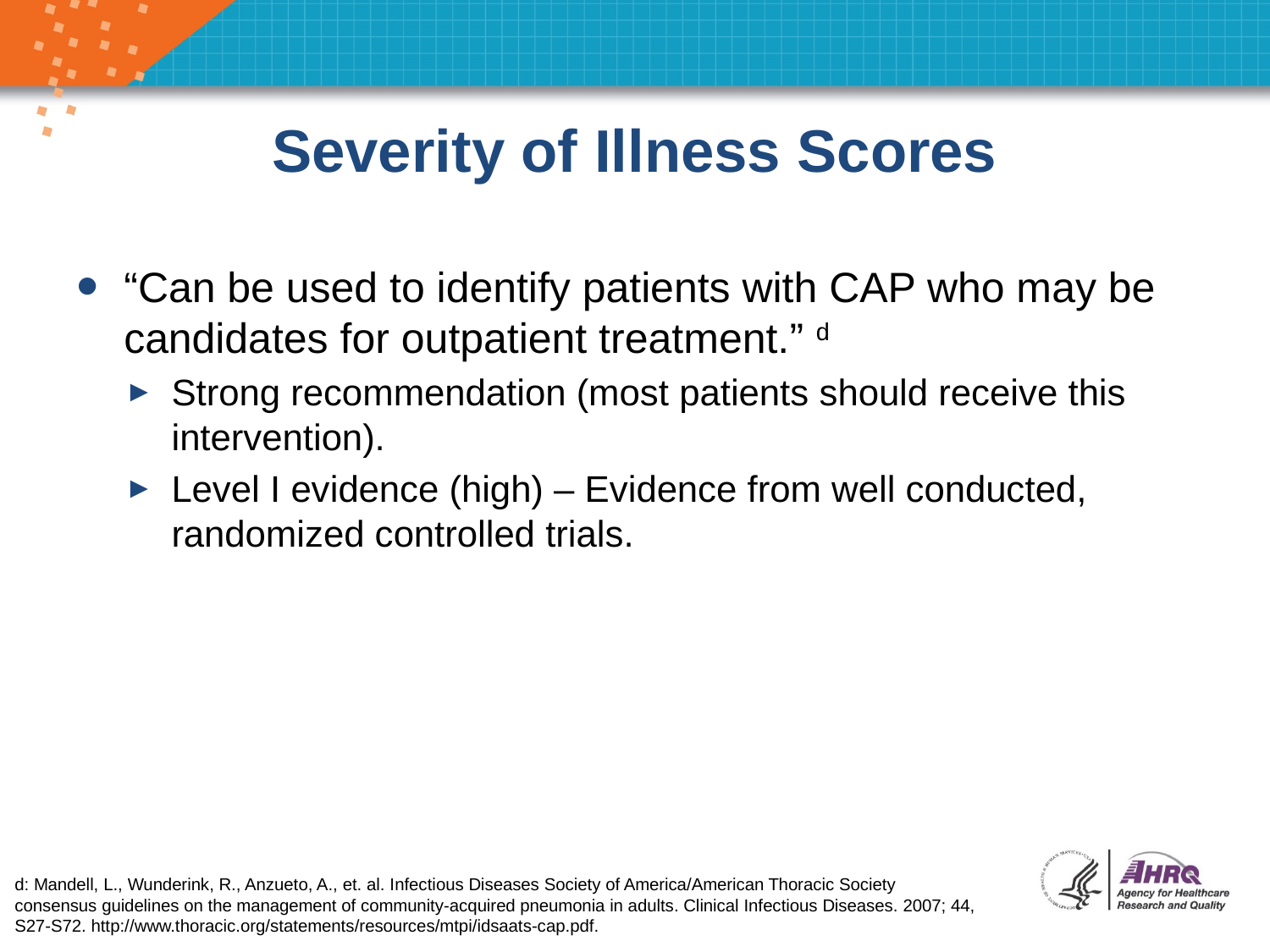

# Severity of Illness Scores
“Can be used to identify patients with CAP who may be candidates for outpatient treatment.” d
Strong recommendation (most patients should receive this intervention).
Level I evidence (high) – Evidence from well conducted, randomized controlled trials.
d: Mandell, L., Wunderink, R., Anzueto, A., et. al. Infectious Diseases Society of America/American Thoracic Society consensus guidelines on the management of community-acquired pneumonia in adults. Clinical Infectious Diseases. 2007; 44, S27-S72. http://www.thoracic.org/statements/resources/mtpi/idsaats-cap.pdf.